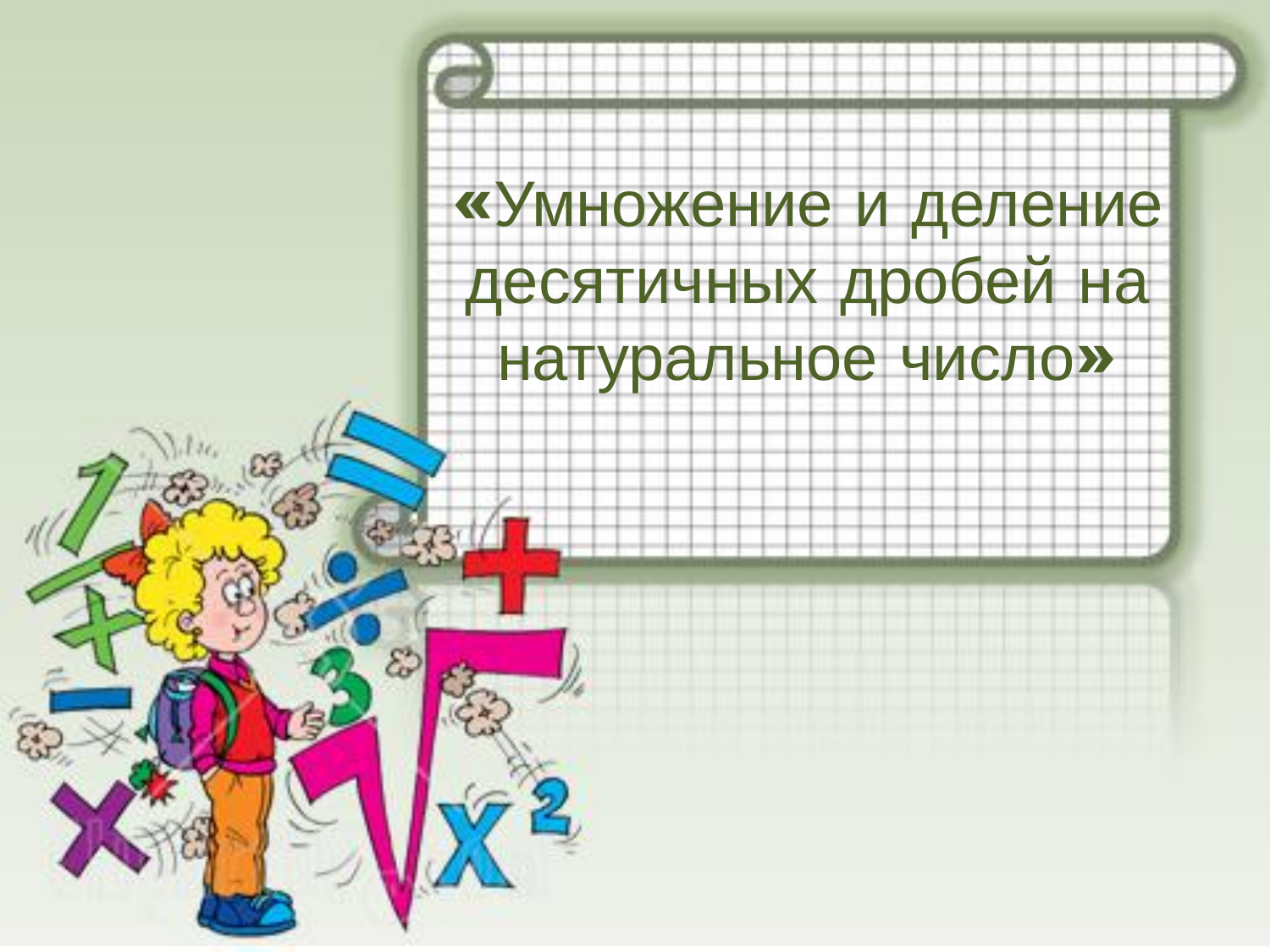

# «Умножение и деление десятичных дробей на натуральное число»